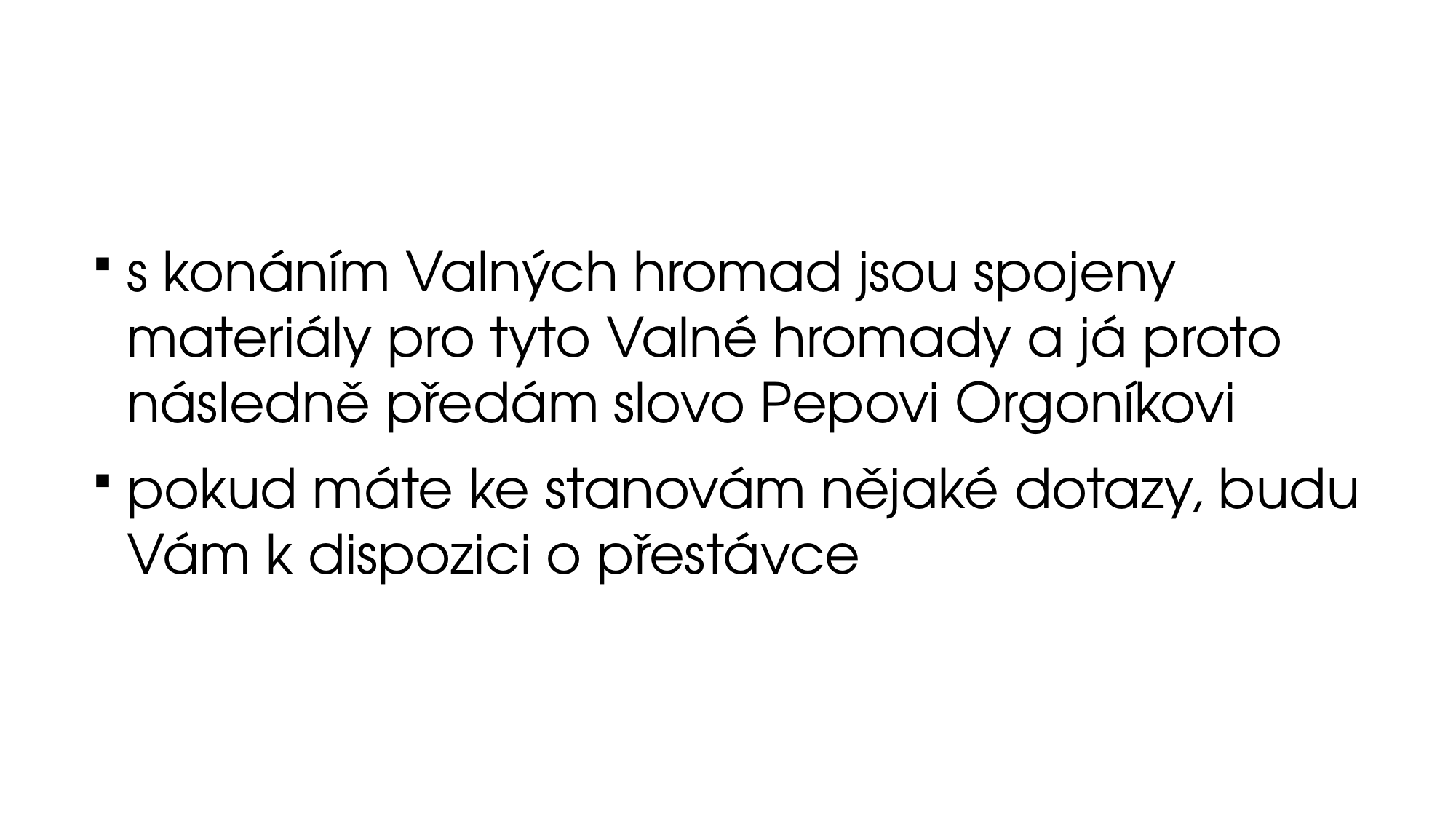

s konáním Valných hromad jsou spojeny materiály pro tyto Valné hromady a já proto následně předám slovo Pepovi Orgoníkovi
pokud máte ke stanovám nějaké dotazy, budu Vám k dispozici o přestávce